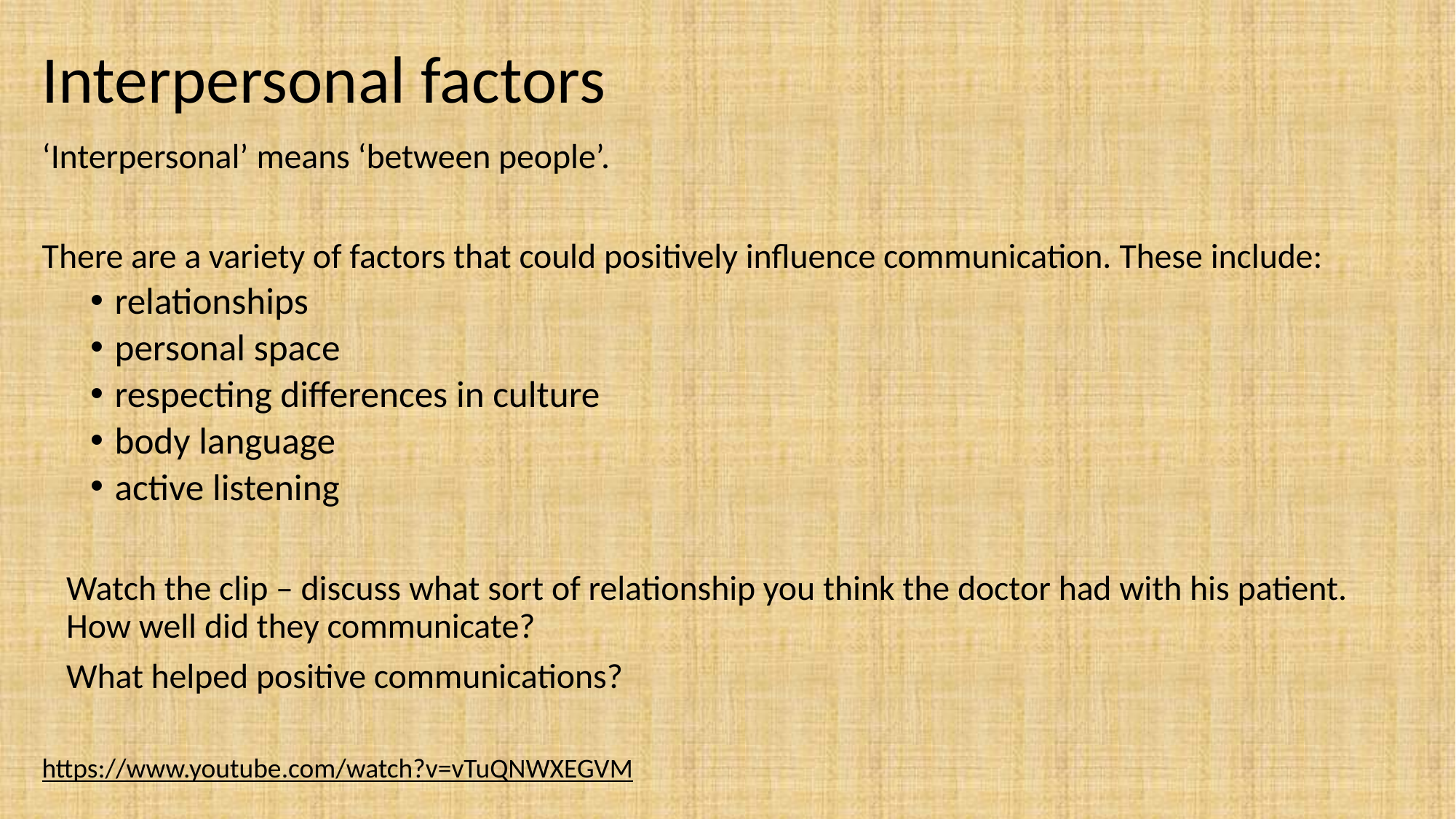

# Interpersonal factors
‘Interpersonal’ means ‘between people’.

There are a variety of factors that could positively influence communication. These include:
relationships
personal space
respecting differences in culture
body language
active listening

Watch the clip – discuss what sort of relationship you think the doctor had with his patient. How well did they communicate?
What helped positive communications?
https://www.youtube.com/watch?v=vTuQNWXEGVM